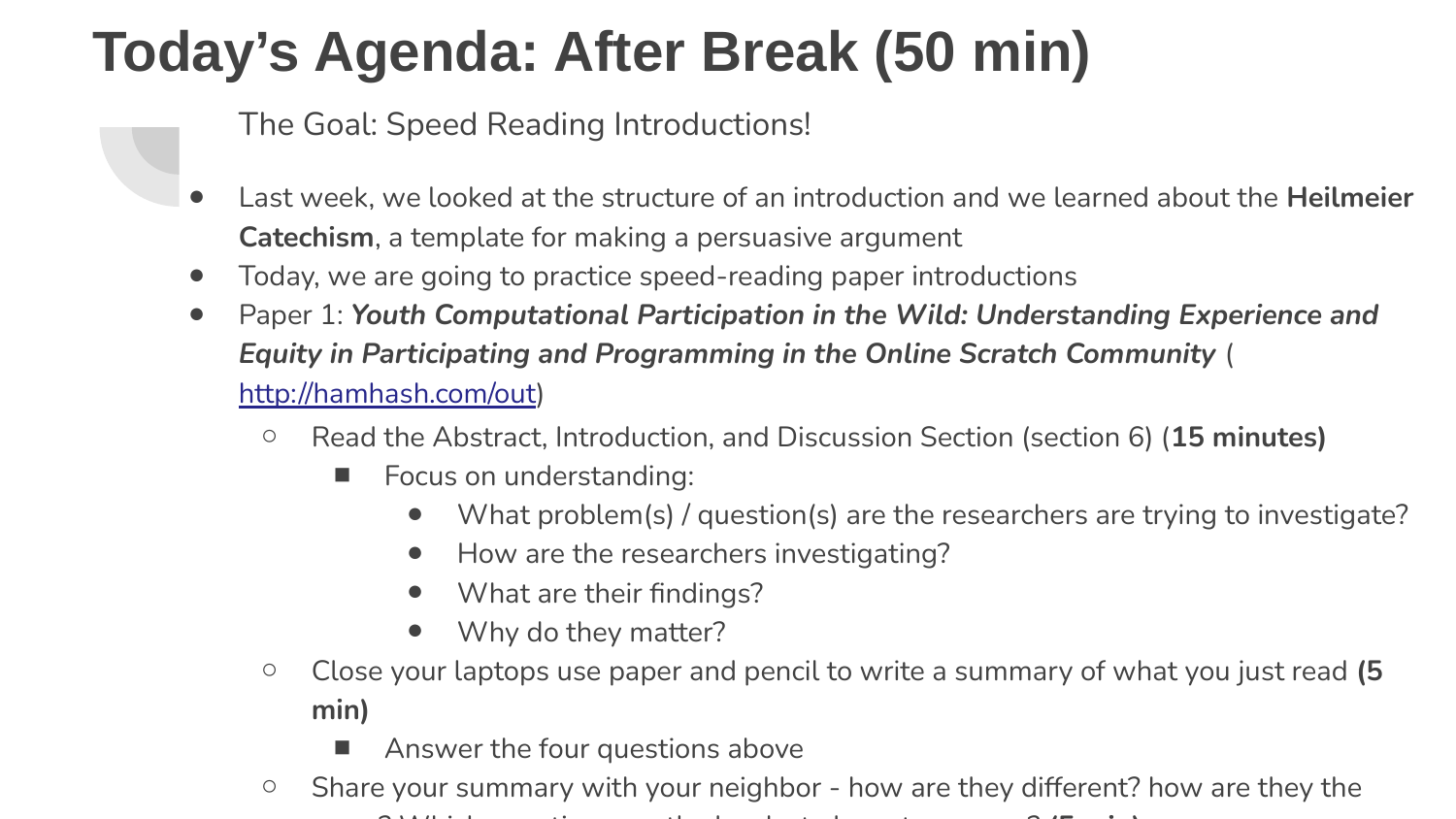

# Today’s Agenda: After Break (50 min)
The Goal: Speed Reading Introductions!
Last week, we looked at the structure of an introduction and we learned about the Heilmeier Catechism, a template for making a persuasive argument
Today, we are going to practice speed-reading paper introductions
Paper 1: Youth Computational Participation in the Wild: Understanding Experience and Equity in Participating and Programming in the Online Scratch Community (http://hamhash.com/out)
Read the Abstract, Introduction, and Discussion Section (section 6) (15 minutes)
Focus on understanding:
What problem(s) / question(s) are the researchers are trying to investigate?
How are the researchers investigating?
What are their findings?
Why do they matter?
Close your laptops use paper and pencil to write a summary of what you just read (5 min)
Answer the four questions above
Share your summary with your neighbor - how are they different? how are they the same? Which question was the hardest above to answer? (5 min)